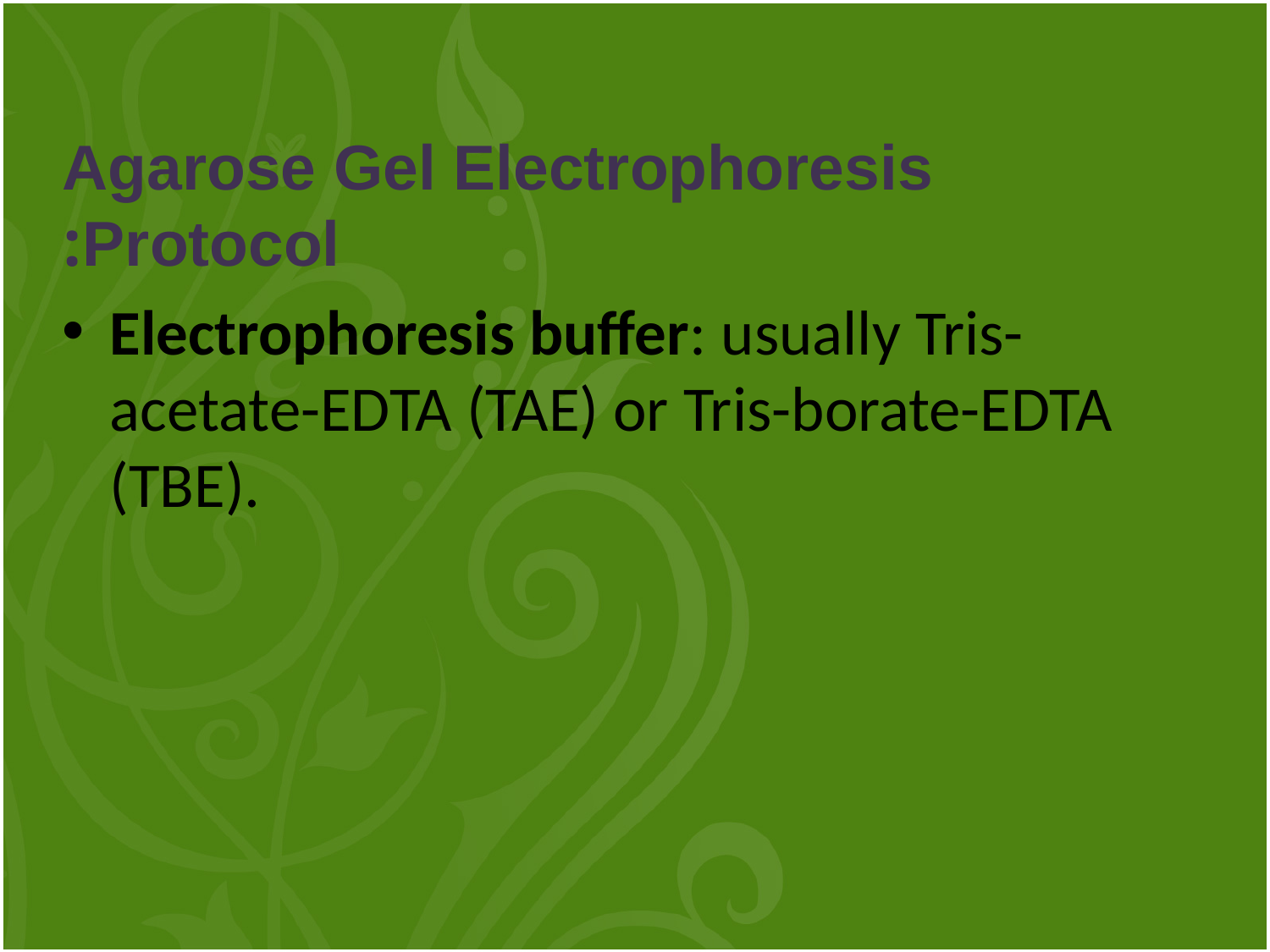

Agarose Gel Electrophoresis Protocol:
Electrophoresis buffer: usually Tris-acetate-EDTA (TAE) or Tris-borate-EDTA (TBE).